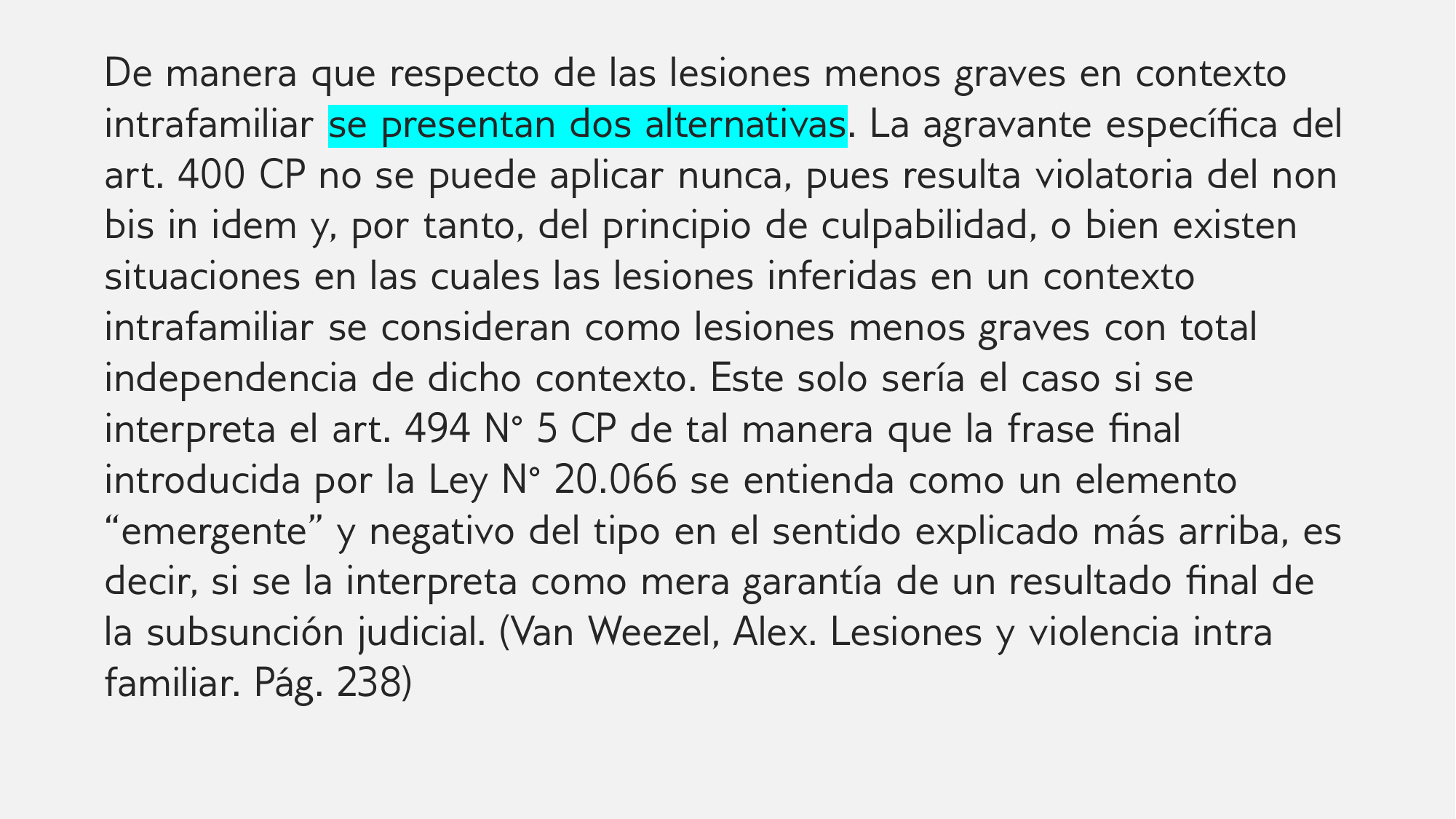

De manera que respecto de las lesiones menos graves en contexto intrafamiliar se presentan dos alternativas. La agravante específica del art. 400 CP no se puede aplicar nunca, pues resulta violatoria del non bis in idem y, por tanto, del principio de culpabilidad, o bien existen situaciones en las cuales las lesiones inferidas en un contexto intrafamiliar se consideran como lesiones menos graves con total independencia de dicho contexto. Este solo sería el caso si se interpreta el art. 494 N° 5 CP de tal manera que la frase final introducida por la Ley N° 20.066 se entienda como un elemento “emergente” y negativo del tipo en el sentido explicado más arriba, es decir, si se la interpreta como mera garantía de un resultado final de la subsunción judicial. (Van Weezel, Alex. Lesiones y violencia intra familiar. Pág. 238)